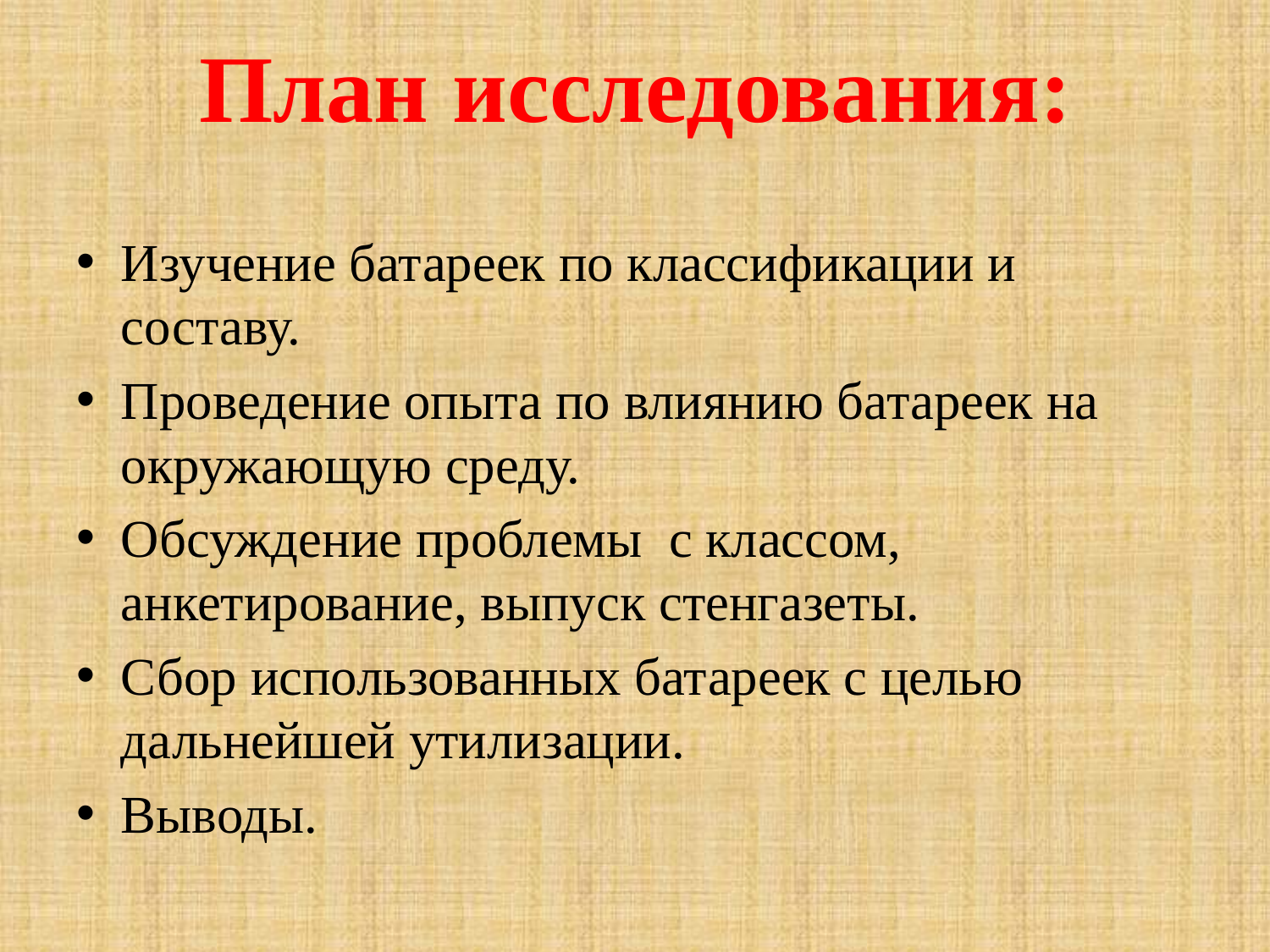

# План исследования:
Изучение батареек по классификации и составу.
Проведение опыта по влиянию батареек на окружающую среду.
Обсуждение проблемы  с классом, анкетирование, выпуск стенгазеты.
Сбор использованных батареек с целью дальнейшей утилизации.
Выводы.